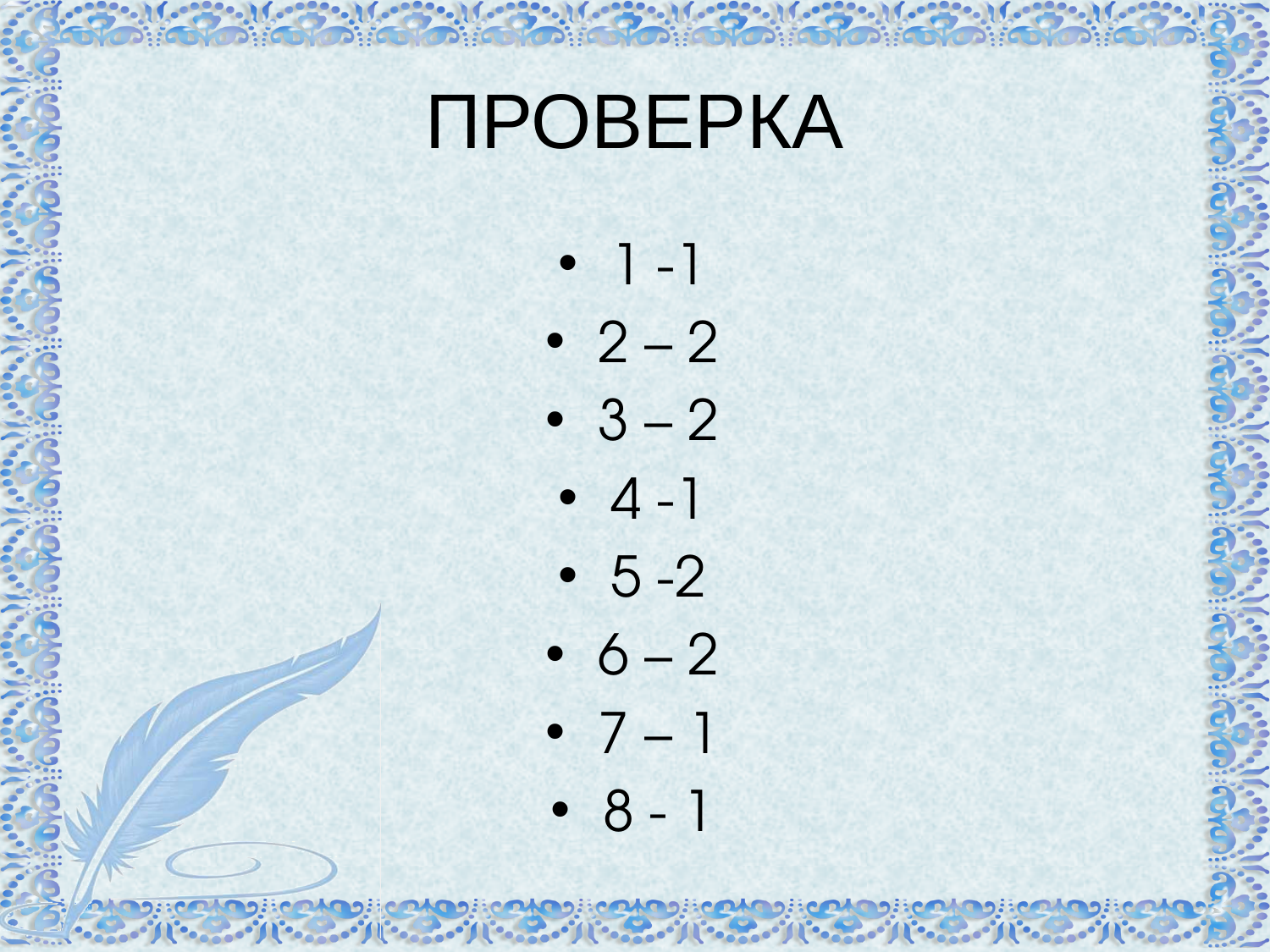

# ПРОВЕРКА
1 -1
2 – 2
3 – 2
4 -1
5 -2
6 – 2
7 – 1
8 - 1